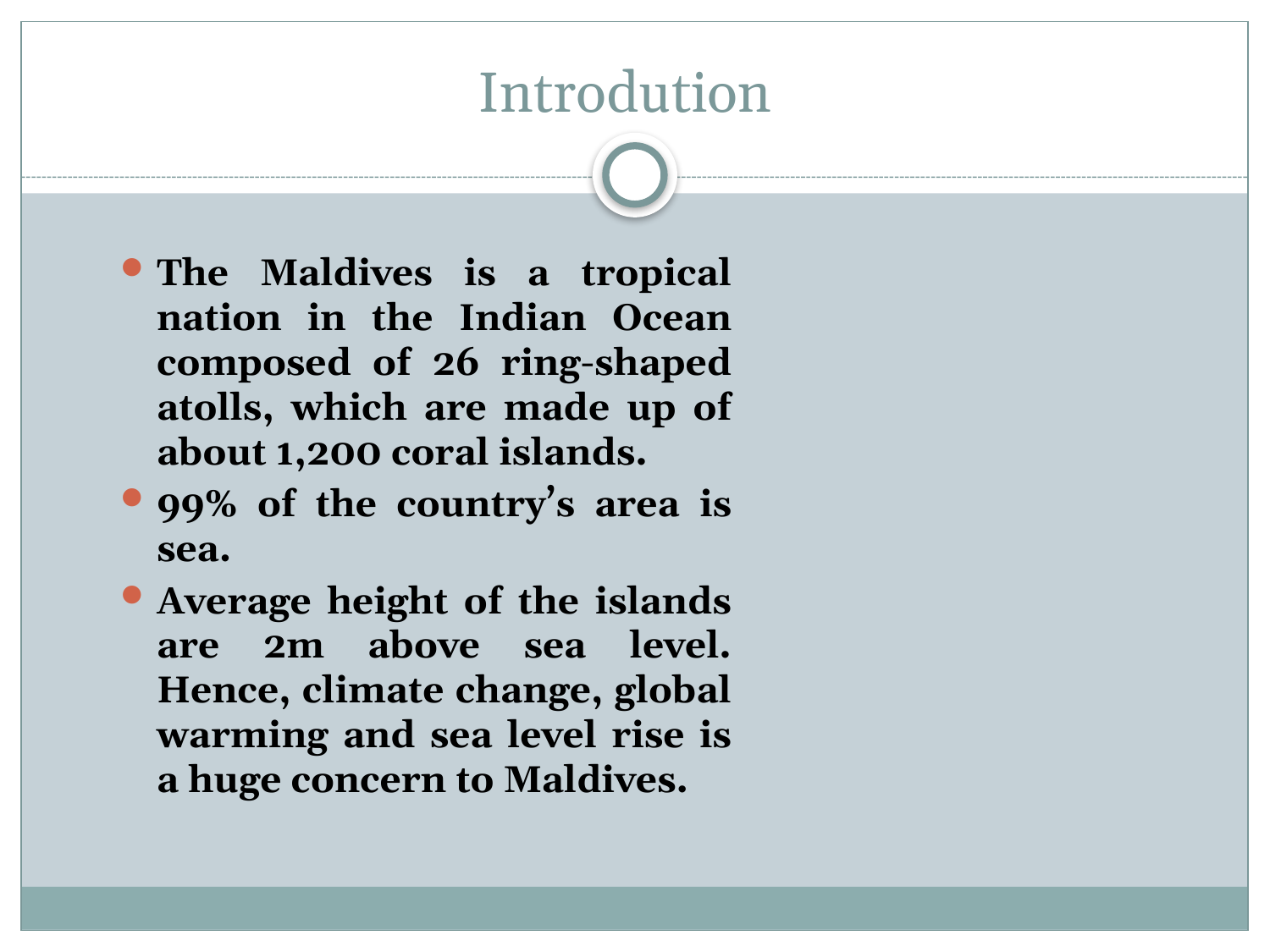

# Introdution
The Maldives is a tropical nation in the Indian Ocean composed of 26 ring-shaped atolls, which are made up of about 1,200 coral islands.
99% of the country’s area is sea.
Average height of the islands are 2m above sea level. Hence, climate change, global warming and sea level rise is a huge concern to Maldives.